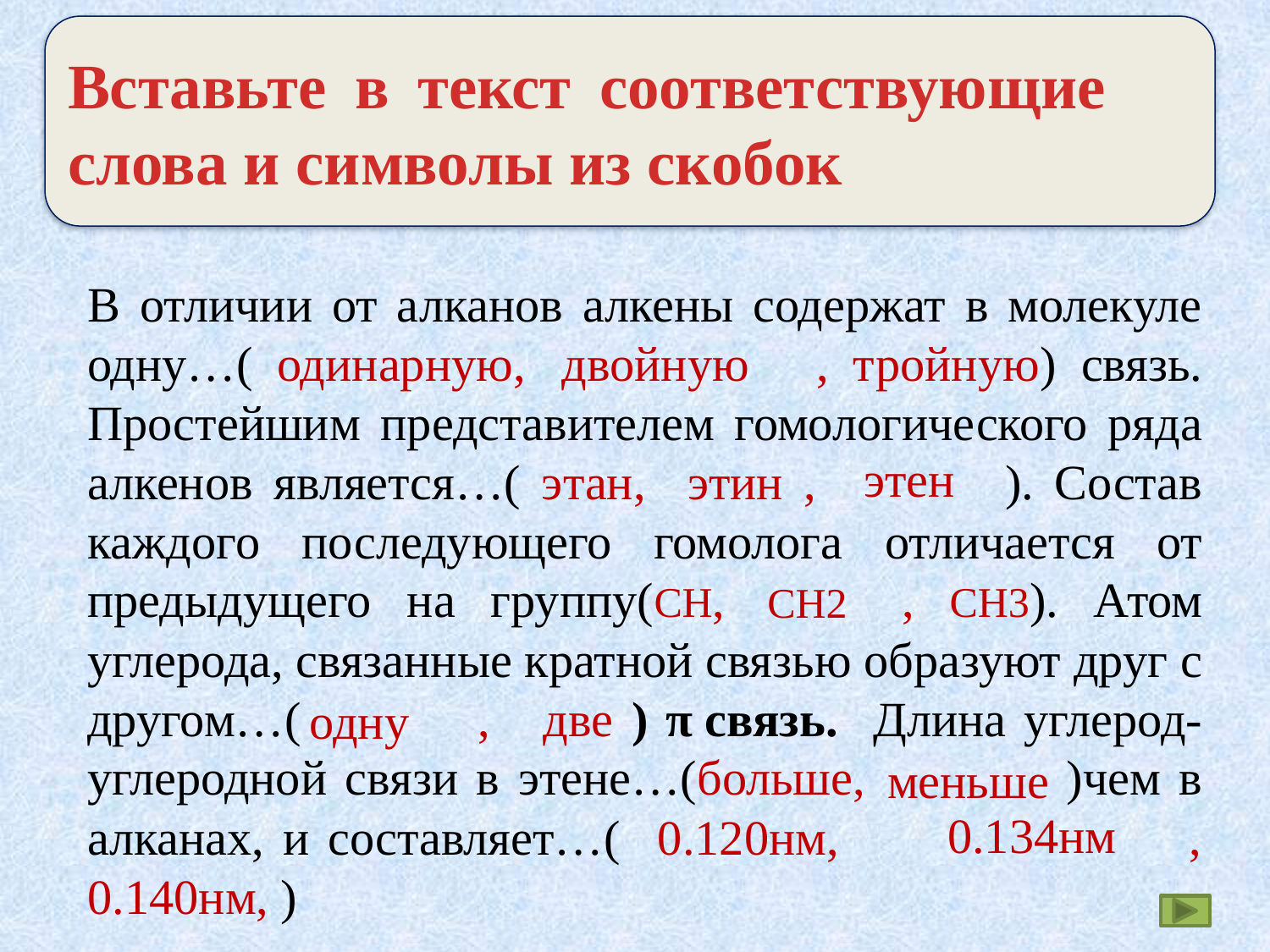

Вставьте в текст соответствующие    слова и символы из скобок
В отличии от алканов алкены содержат в молекуле одну…( одинарную,            , тройную) связь. Простейшим представителем гомологического ряда алкенов является…( этан,  этин ,         ). Состав каждого последующего гомолога отличается от предыдущего на группу(СН,     , СН3). Атом углерода, связанные кратной связью образуют друг с другом…(          ,   две ) π связь.  Длина углерод-углеродной связи в этене…(больше,           )чем в алканах, и составляет…(  0.120нм,                   , 0.140нм, )
двойную
этен
СН2
 одну
меньше
0.134нм